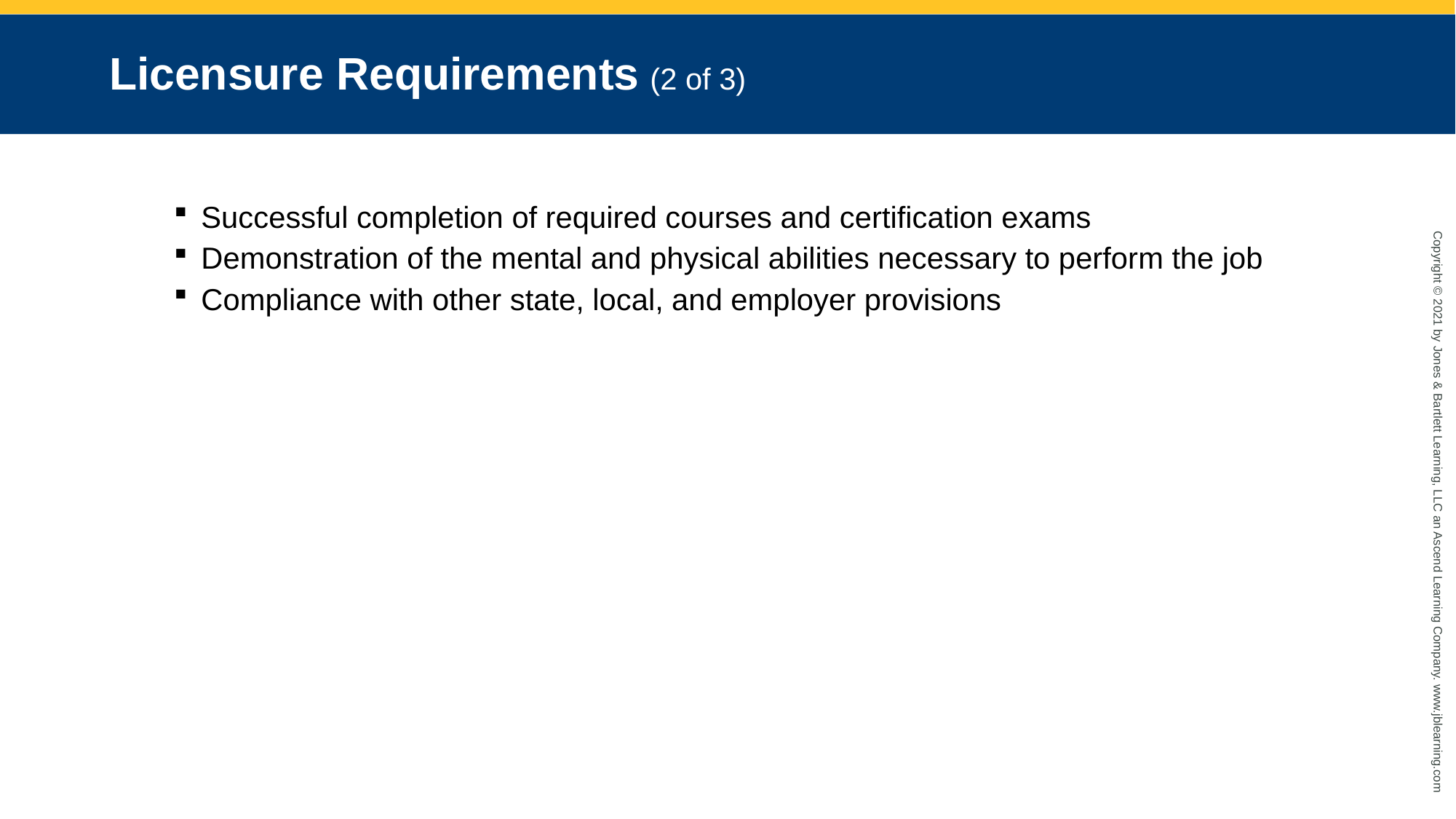

Licensure Requirements (2 of 3)
Successful completion of required courses and certification exams
Demonstration of the mental and physical abilities necessary to perform the job
Compliance with other state, local, and employer provisions